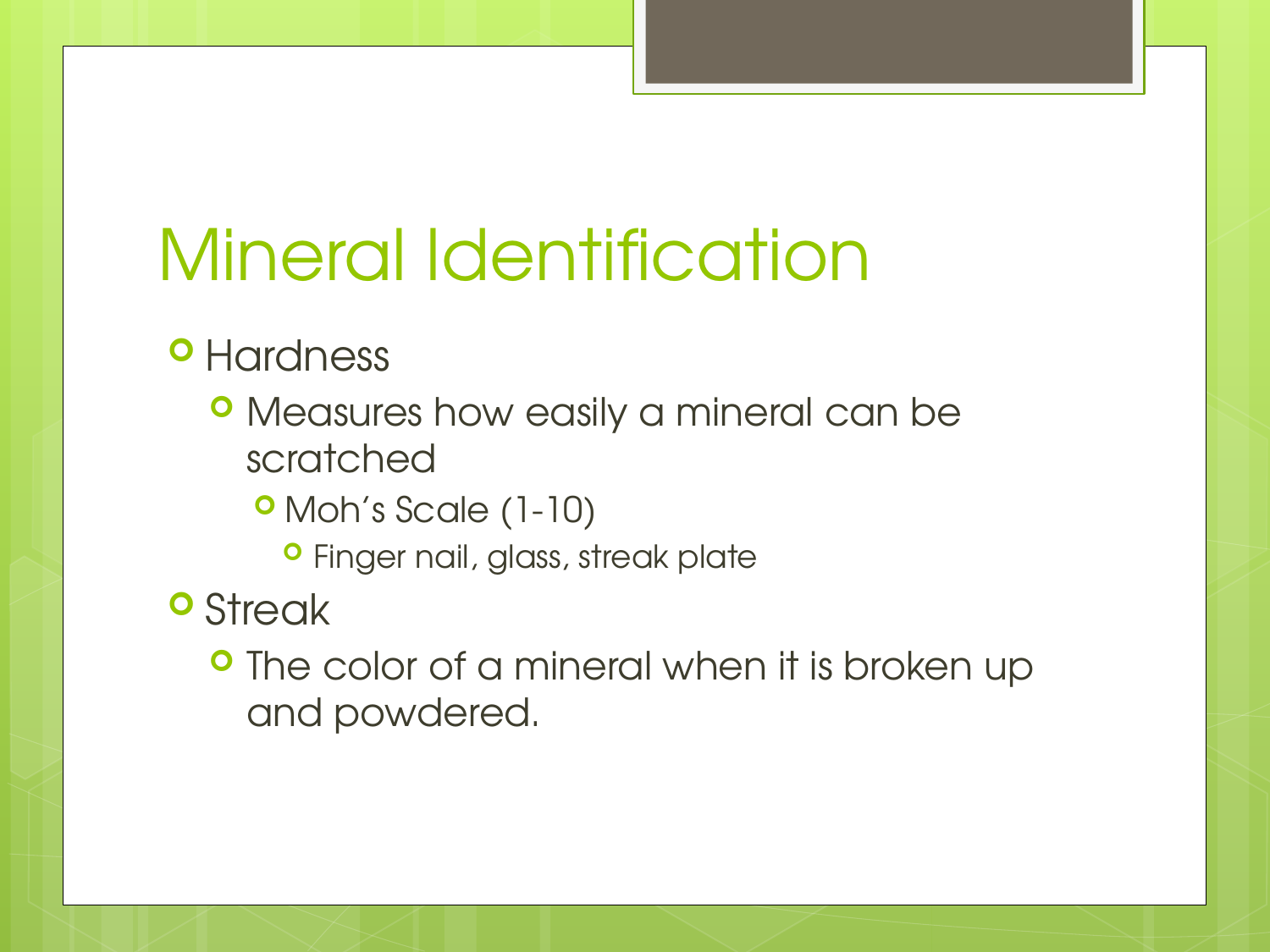

# Mineral Identification
Hardness
Measures how easily a mineral can be scratched
Moh’s Scale (1-10)
Finger nail, glass, streak plate
Streak
The color of a mineral when it is broken up and powdered.